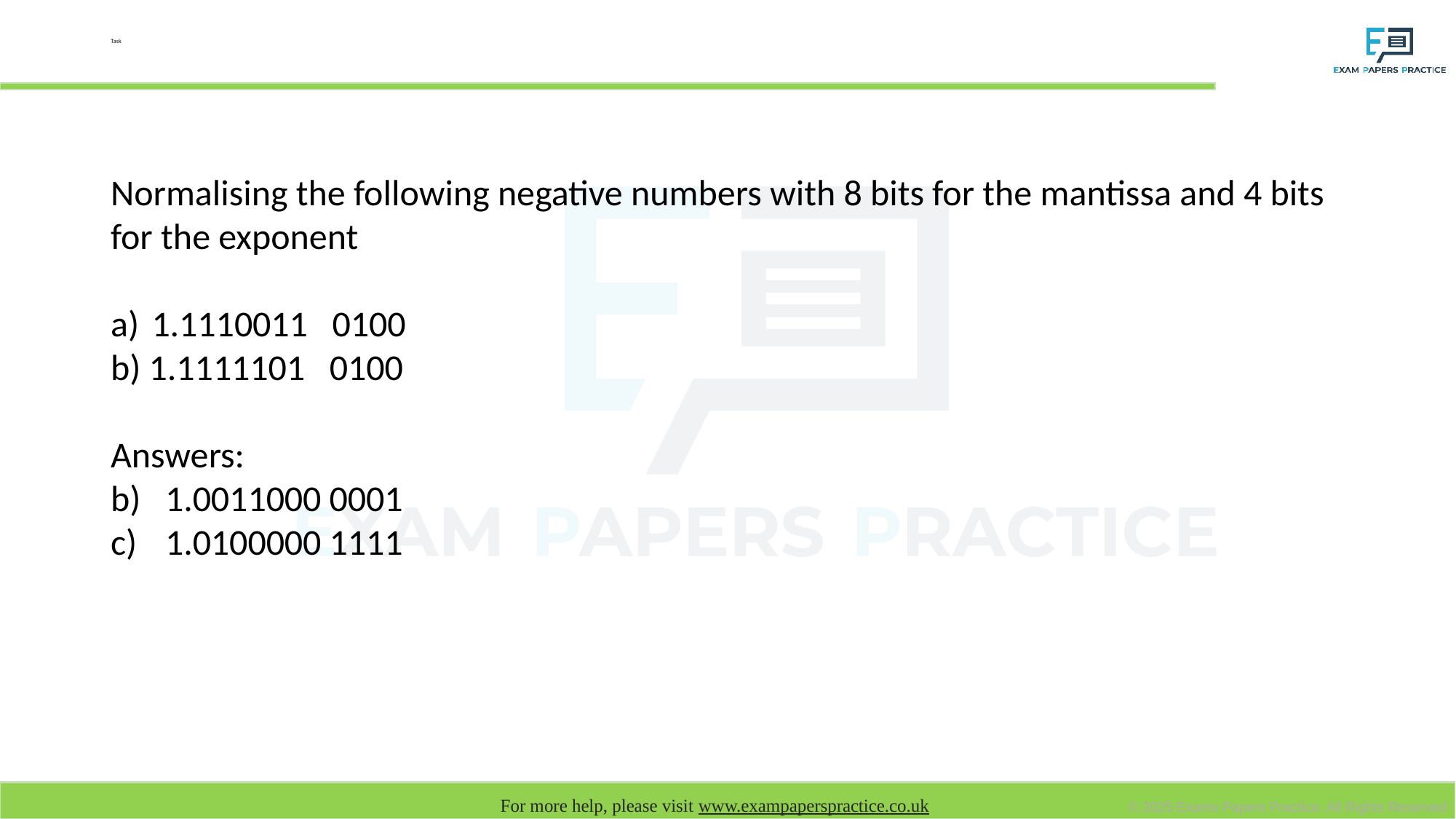

# Task
Normalising the following negative numbers with 8 bits for the mantissa and 4 bits for the exponent

1.1110011   0100
b) 1.1111101   0100

Answers:
1.0011000 0001
1.0100000 1111